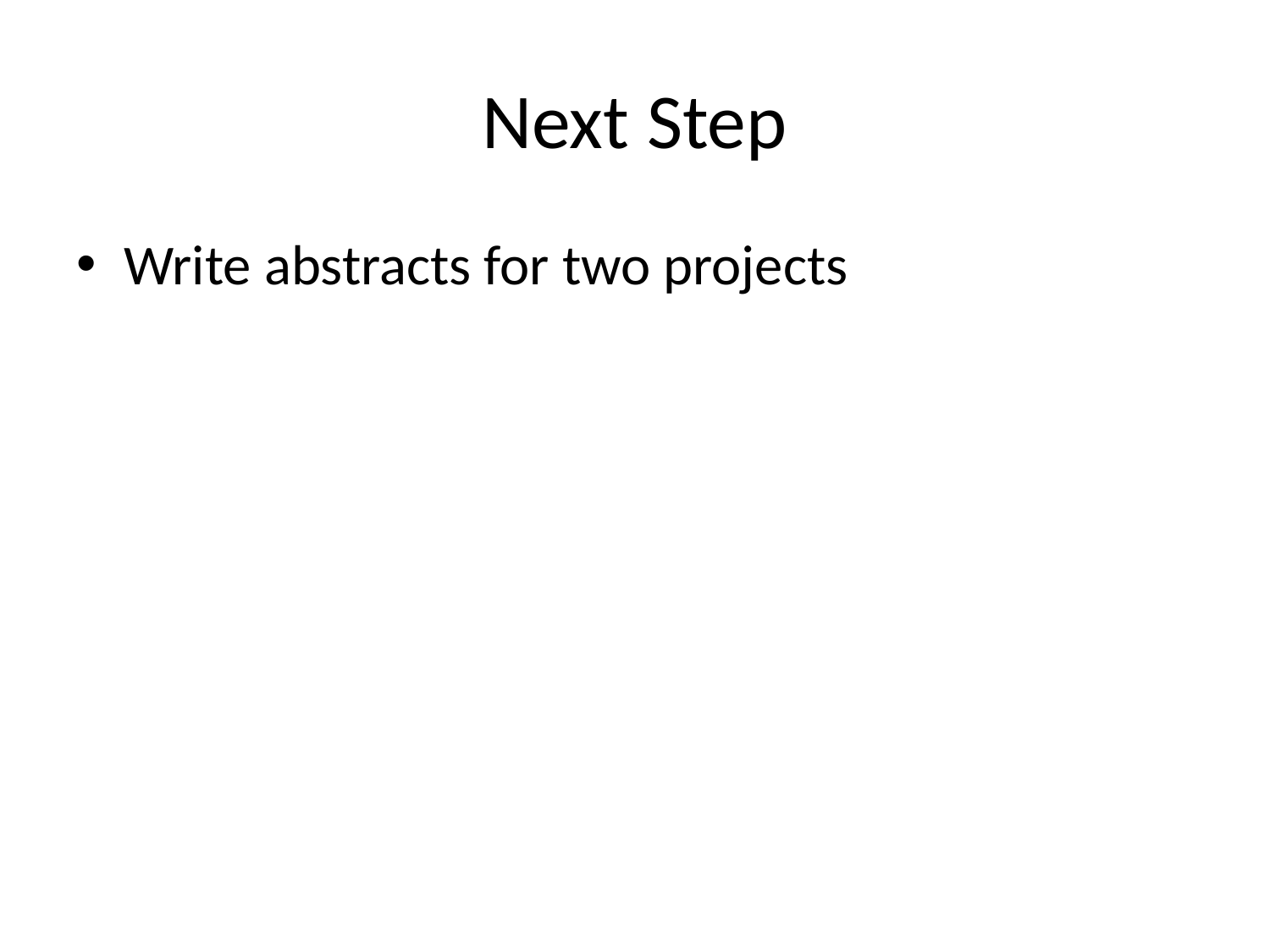

# Next Step
Write abstracts for two projects